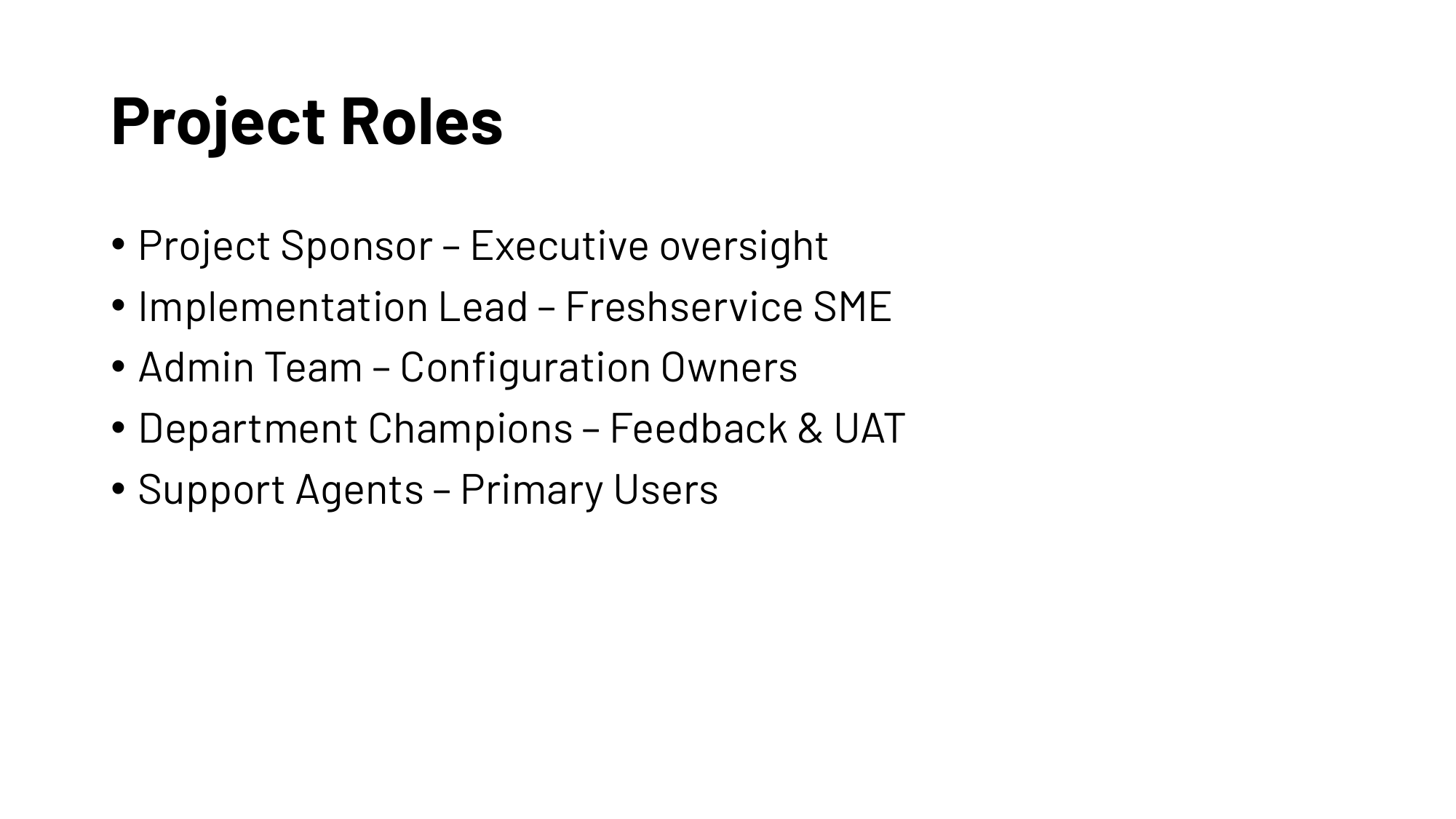

# Project Roles
Project Sponsor – Executive oversight
Implementation Lead – Freshservice SME
Admin Team – Configuration Owners
Department Champions – Feedback & UAT
Support Agents – Primary Users